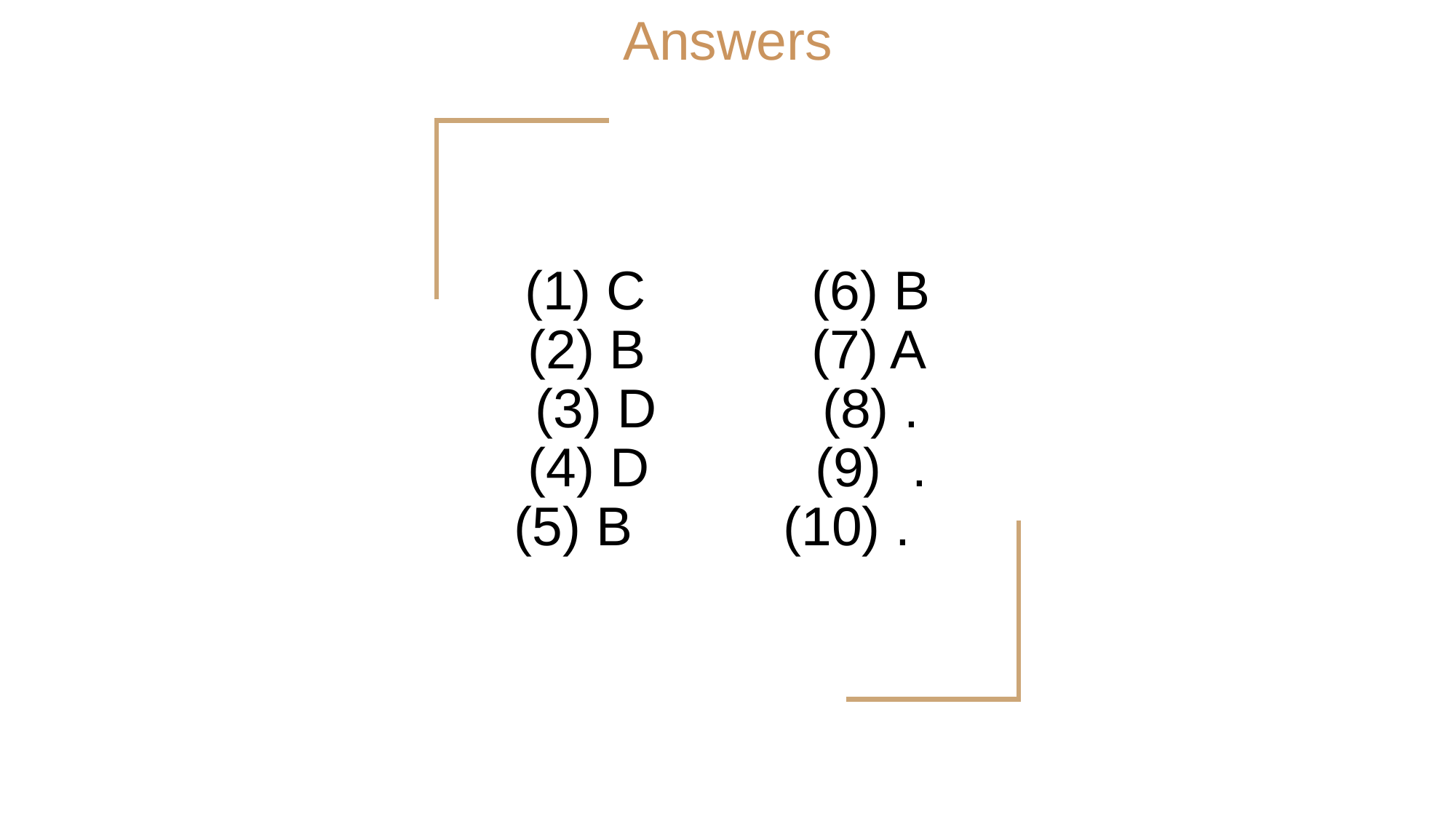

Answers

(1) C           (6) B
(2) B           (7) A
(3) D           (8) .
(4) D           (9)  .
(5) B          (10) .